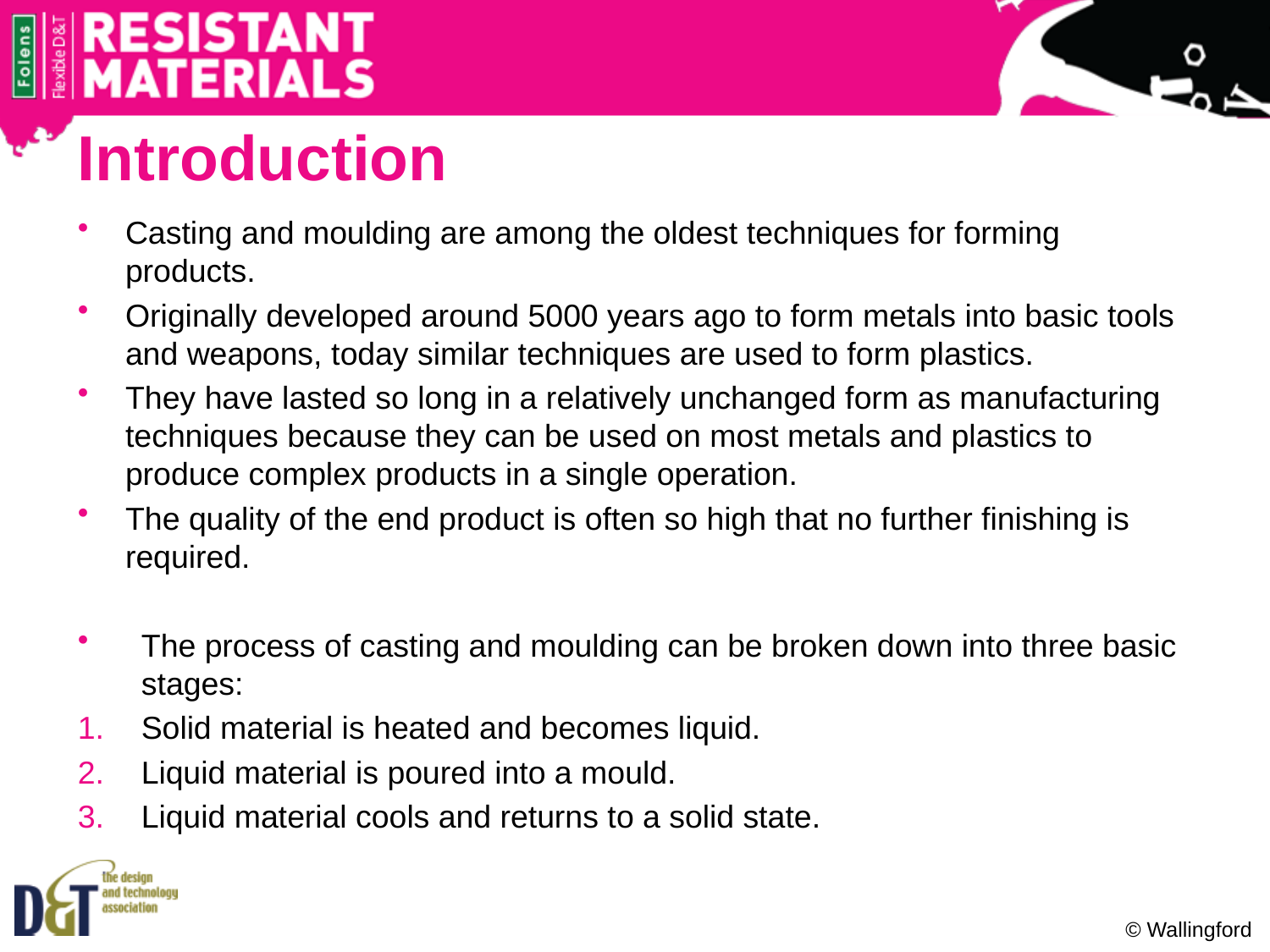

# Introduction
Casting and moulding are among the oldest techniques for forming products.
Originally developed around 5000 years ago to form metals into basic tools and weapons, today similar techniques are used to form plastics.
They have lasted so long in a relatively unchanged form as manufacturing techniques because they can be used on most metals and plastics to produce complex products in a single operation.
The quality of the end product is often so high that no further finishing is required.

The process of casting and moulding can be broken down into three basic stages:
Solid material is heated and becomes liquid.
Liquid material is poured into a mould.
Liquid material cools and returns to a solid state.

© Wallingford